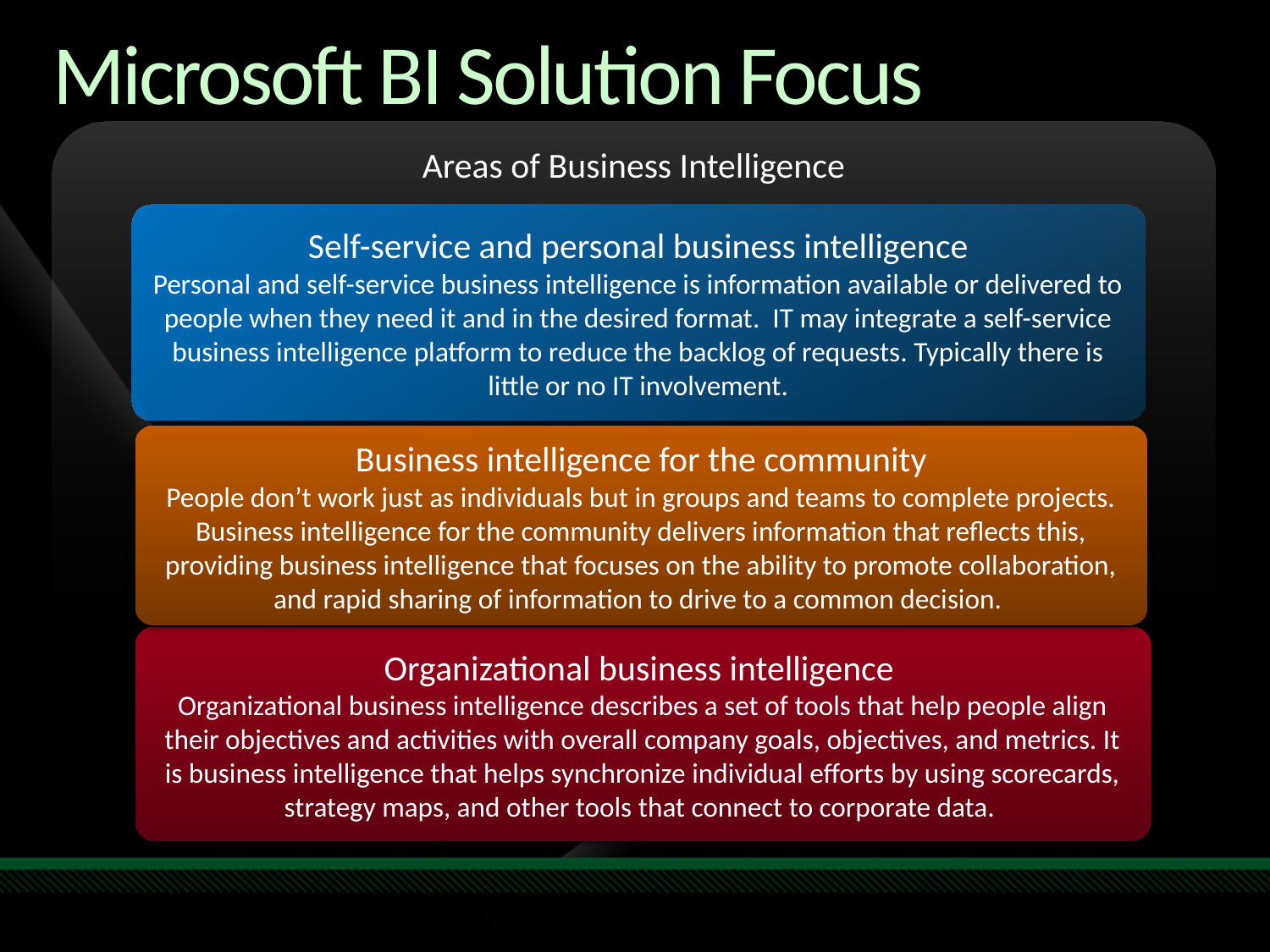

# Microsoft BI Solution Focus
Areas of Business Intelligence
Self-service and personal business intelligence
Personal and self-service business intelligence is information available or delivered to people when they need it and in the desired format.  IT may integrate a self-service business intelligence platform to reduce the backlog of requests. Typically there is little or no IT involvement.
Business intelligence for the community
People don’t work just as individuals but in groups and teams to complete projects. Business intelligence for the community delivers information that reflects this, providing business intelligence that focuses on the ability to promote collaboration, and rapid sharing of information to drive to a common decision.
Organizational business intelligence
Organizational business intelligence describes a set of tools that help people align their objectives and activities with overall company goals, objectives, and metrics. It is business intelligence that helps synchronize individual efforts by using scorecards, strategy maps, and other tools that connect to corporate data.